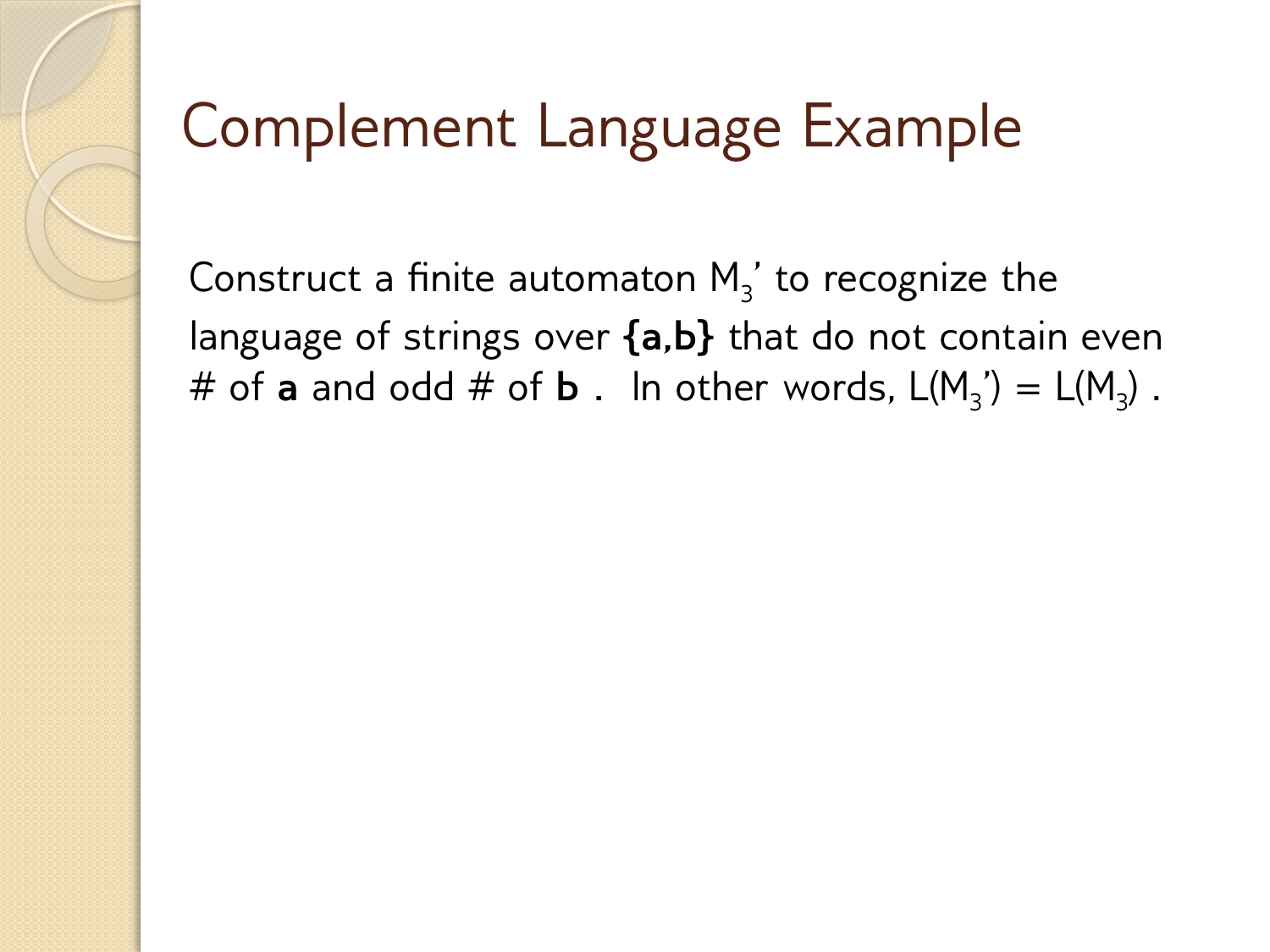

# Complement Language Example
   Construct a finite automaton M3’ to recognize the language of strings over {a,b} that do not contain even # of a and odd # of b .  In other words, L(M3’) = L(M3) .